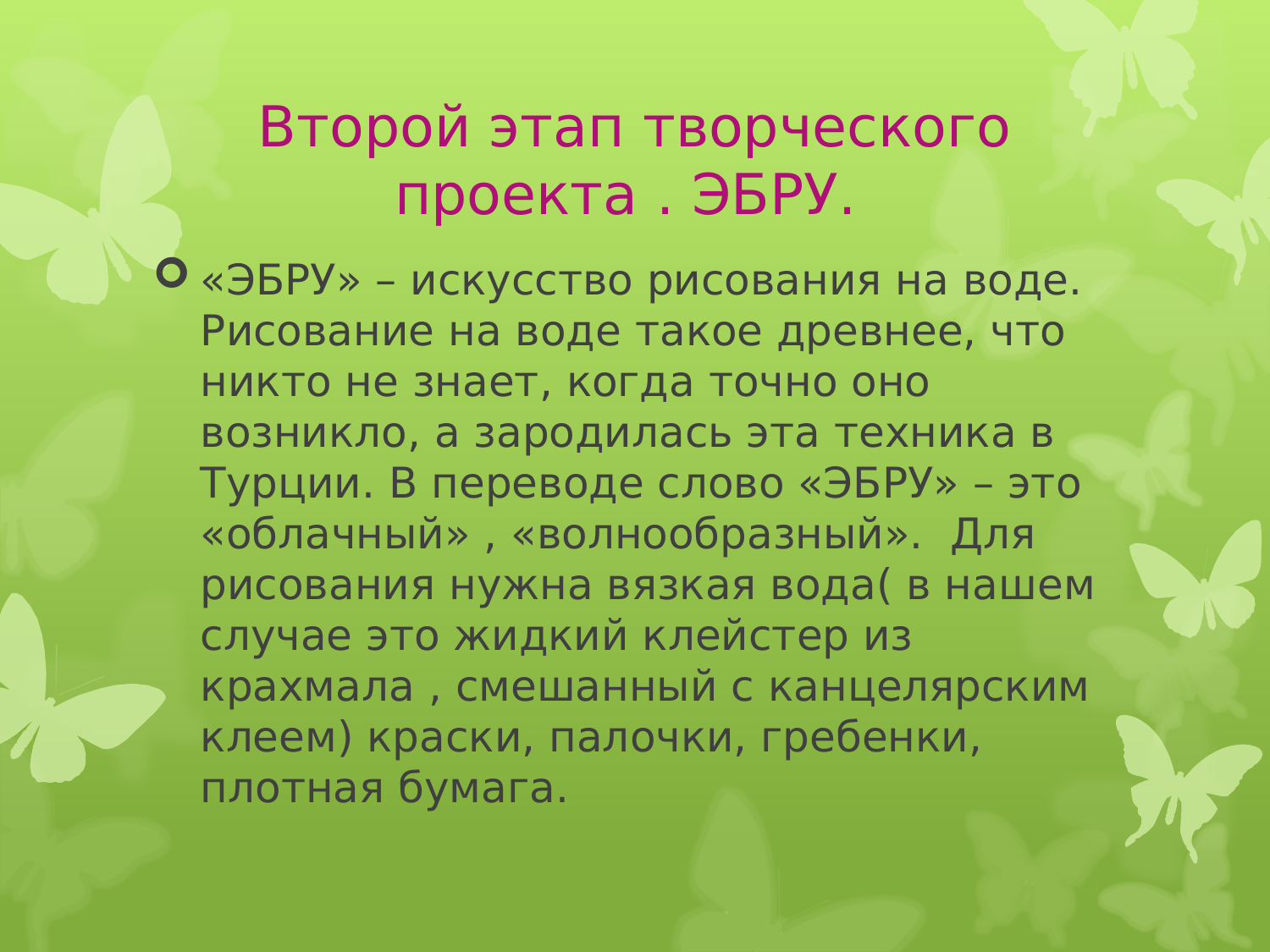

# Второй этап творческого проекта . ЭБРУ.
«ЭБРУ» – искусство рисования на воде. Рисование на воде такое древнее, что никто не знает, когда точно оно возникло, а зародилась эта техника в Турции. В переводе слово «ЭБРУ» – это «облачный» , «волнообразный».  Для рисования нужна вязкая вода( в нашем случае это жидкий клейстер из крахмала , смешанный с канцелярским клеем) краски, палочки, гребенки, плотная бумага.